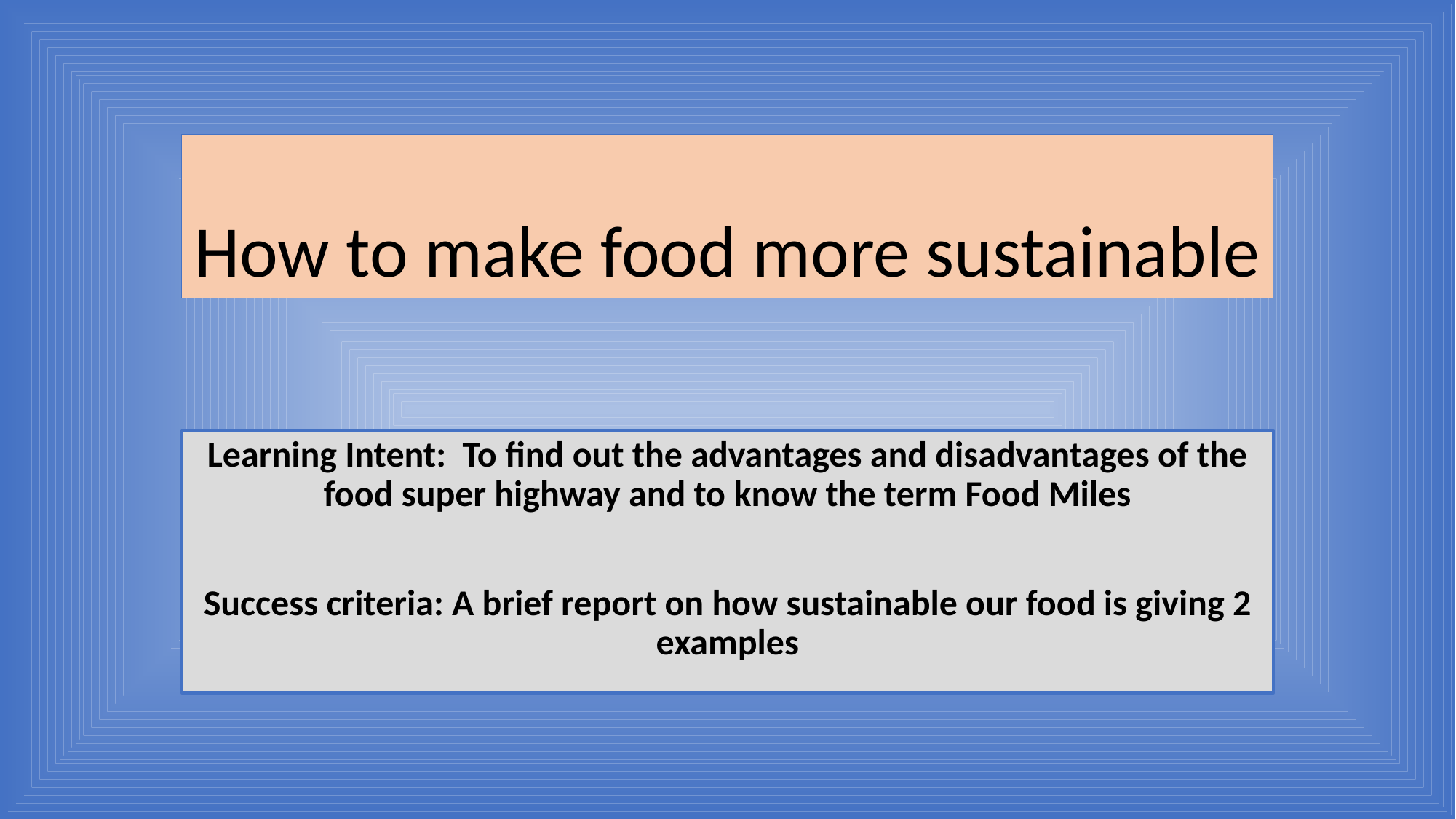

# How to make food more sustainable
Learning Intent:  To find out the advantages and disadvantages of the food super highway and to know the term Food Miles

Success criteria: A brief report on how sustainable our food is giving 2 examples